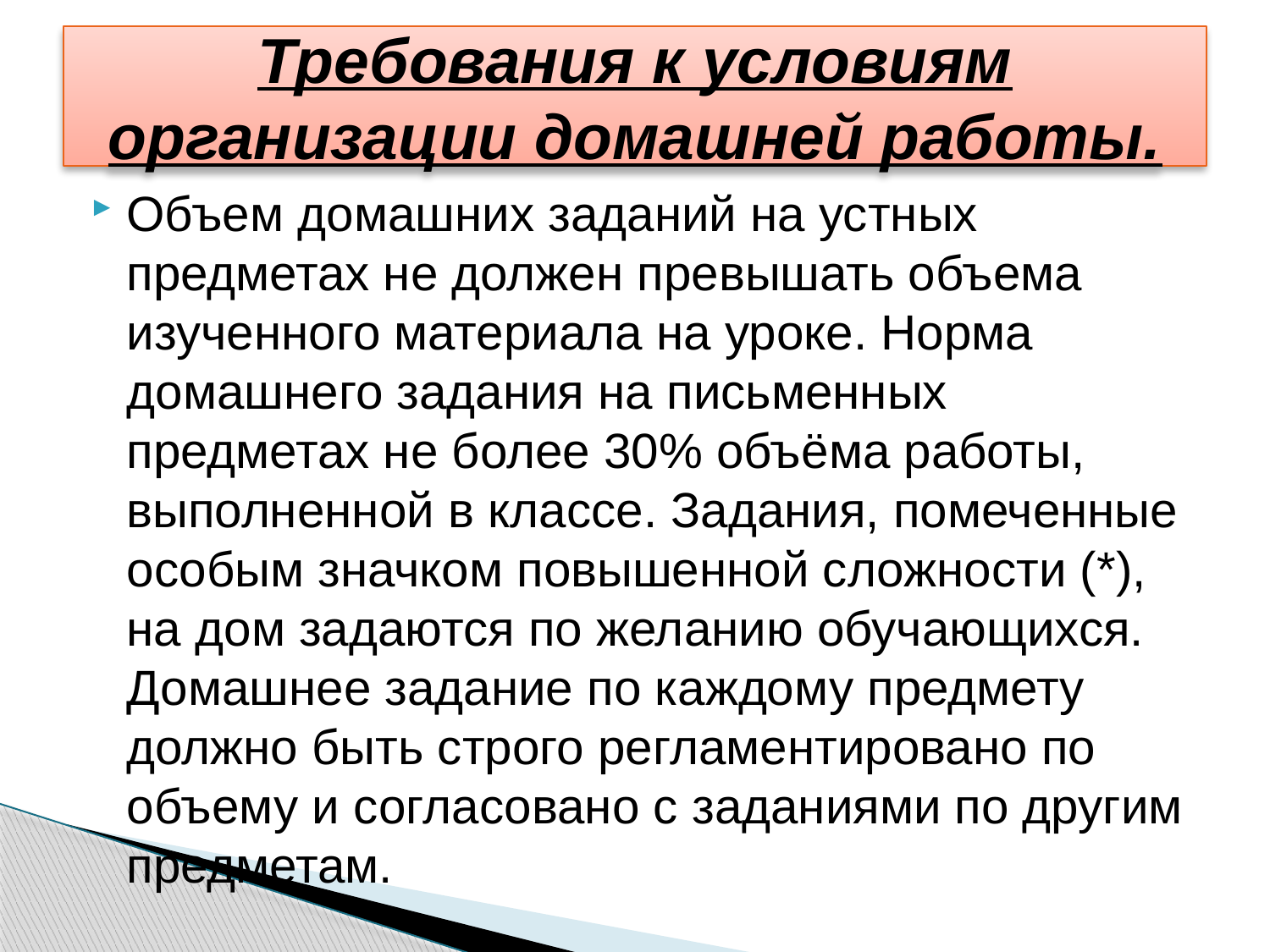

# Требования к условиям организации домашней работы.
Объем домашних заданий на устных предметах не должен превышать объема изученного материала на уроке. Норма домашнего задания на письменных предметах не более 30% объёма работы, выполненной в классе. Задания, помеченные особым значком повышенной сложности (*), на дом задаются по желанию обучающихся. Домашнее задание по каждому предмету должно быть строго регламентировано по объему и согласовано с заданиями по другим предметам.